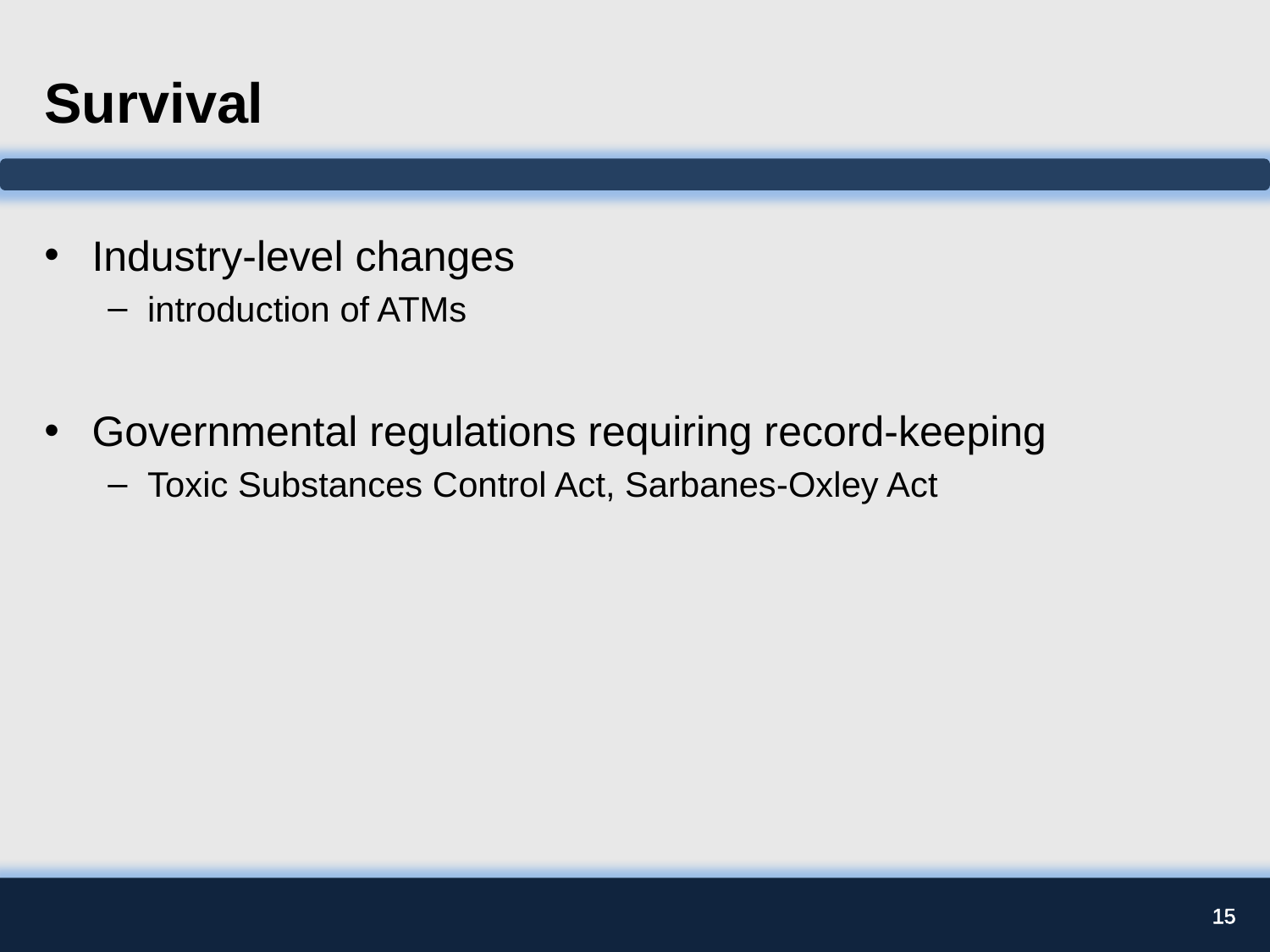

# Survival
Industry-level changes
introduction of ATMs

Governmental regulations requiring record-keeping
Toxic Substances Control Act, Sarbanes-Oxley Act

15